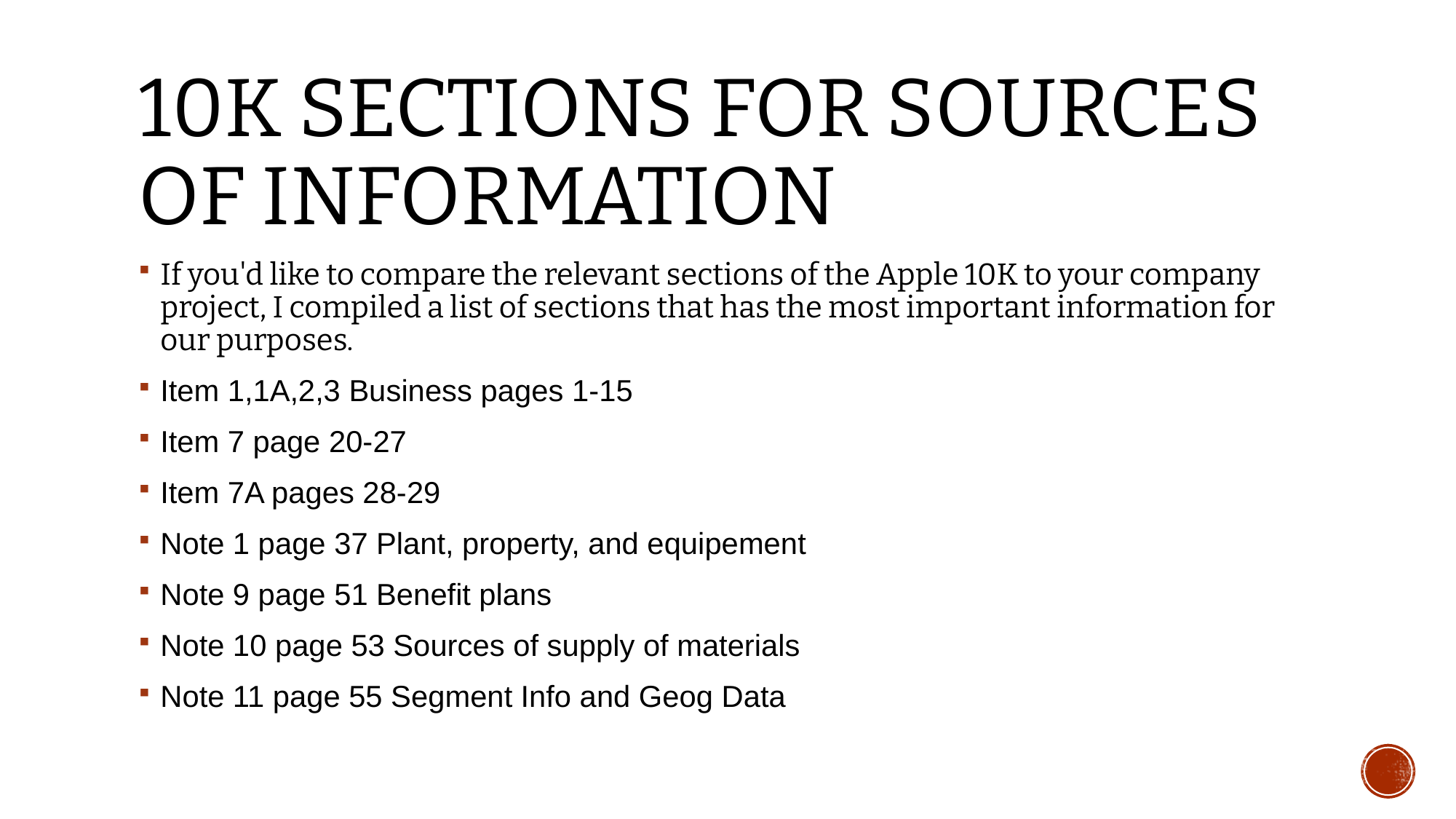

# 10K Sections for Sources of Information
If you'd like to compare the relevant sections of the Apple 10K to your company project, I compiled a list of sections that has the most important information for our purposes.
Item 1,1A,2,3 Business pages 1-15
Item 7 page 20-27
Item 7A pages 28-29
Note 1 page 37 Plant, property, and equipement
Note 9 page 51 Benefit plans
Note 10 page 53 Sources of supply of materials
Note 11 page 55 Segment Info and Geog Data